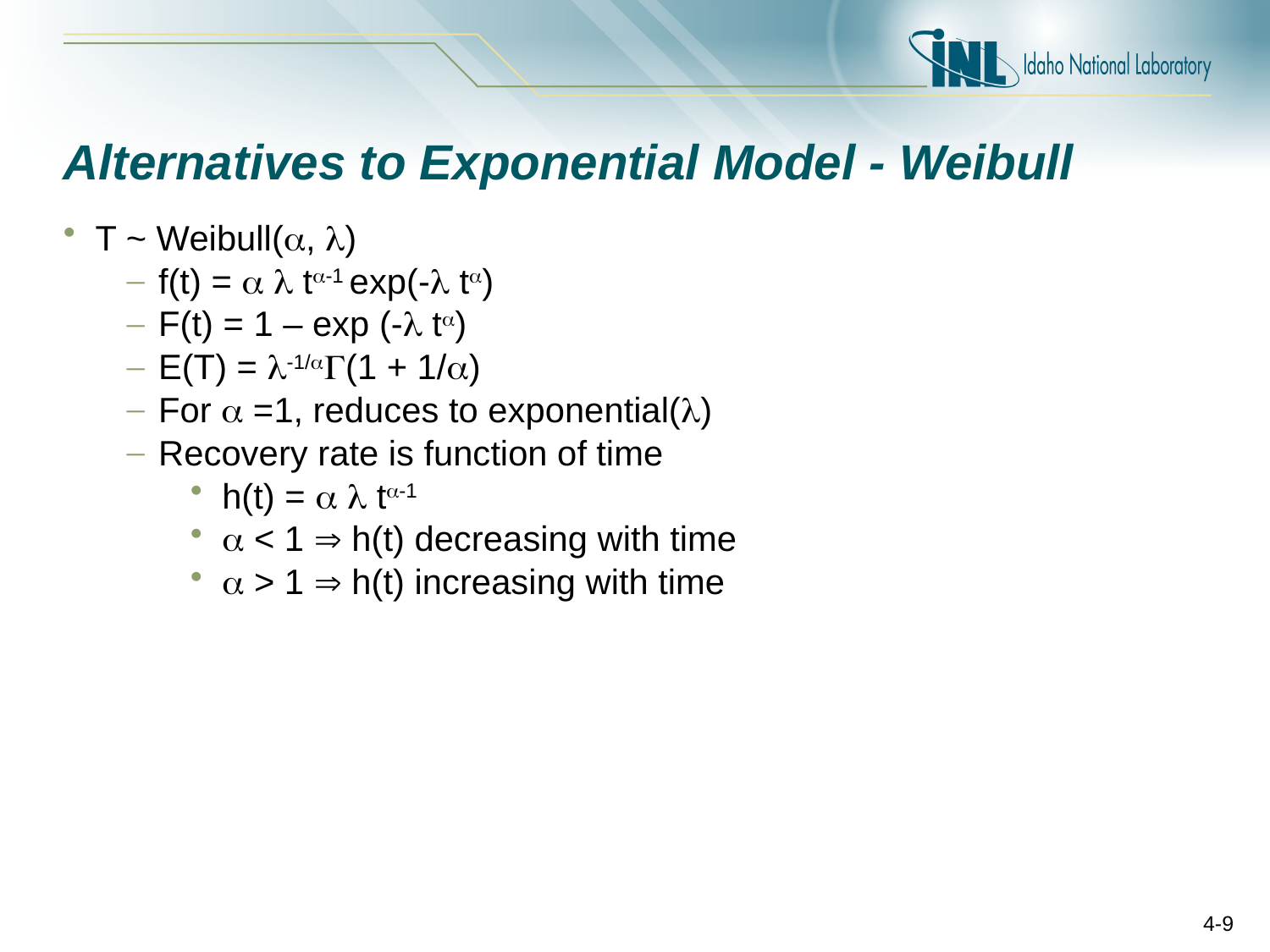

# Alternatives to Exponential Model - Weibull
T ~ Weibull(α, λ)
f(t) = α λ tα-1 exp(-λ tα)
F(t) = 1 – exp (-λ tα)
E(T) = λ-1/αΓ(1 + 1/α)
For α =1, reduces to exponential(λ)
Recovery rate is function of time
h(t) = α λ tα-1
α < 1 ⇒ h(t) decreasing with time
α > 1 ⇒ h(t) increasing with time
4-9